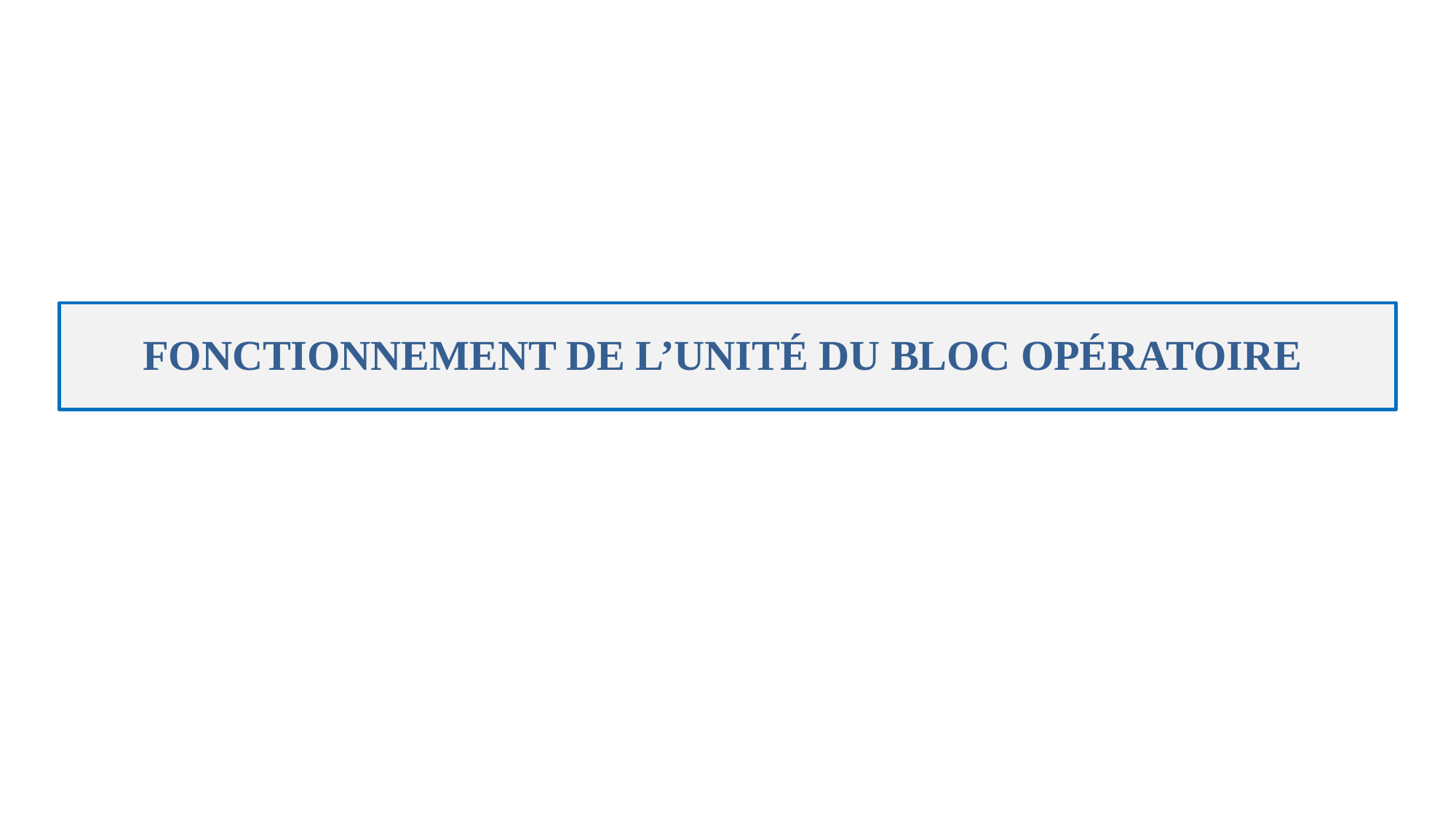

# FONCTIONNEMENT DE L’UNITÉ DU BLOC OPÉRATOIRE